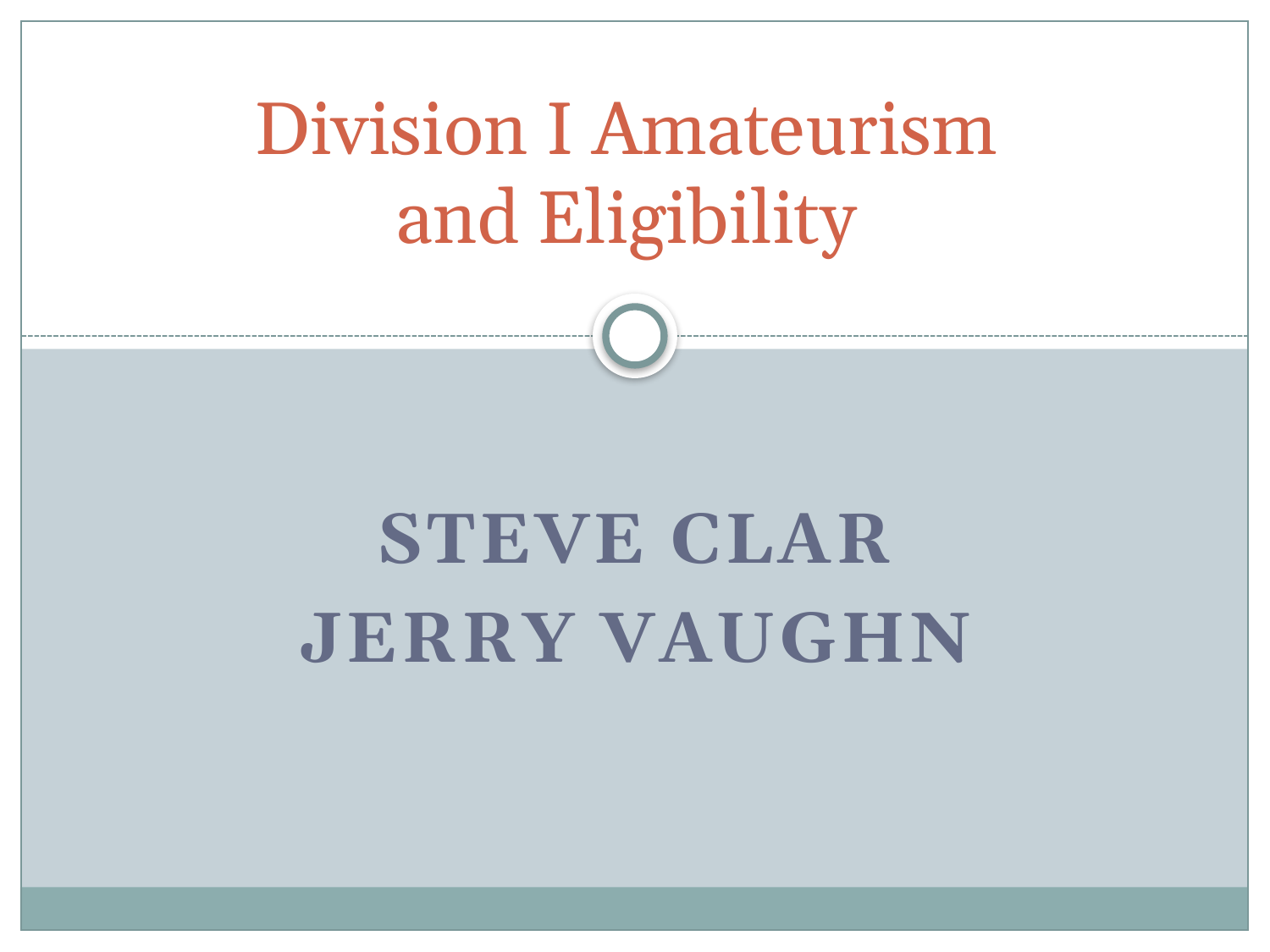

# Division I Amateurism and Eligibility
Steve Clar
Jerry Vaughn